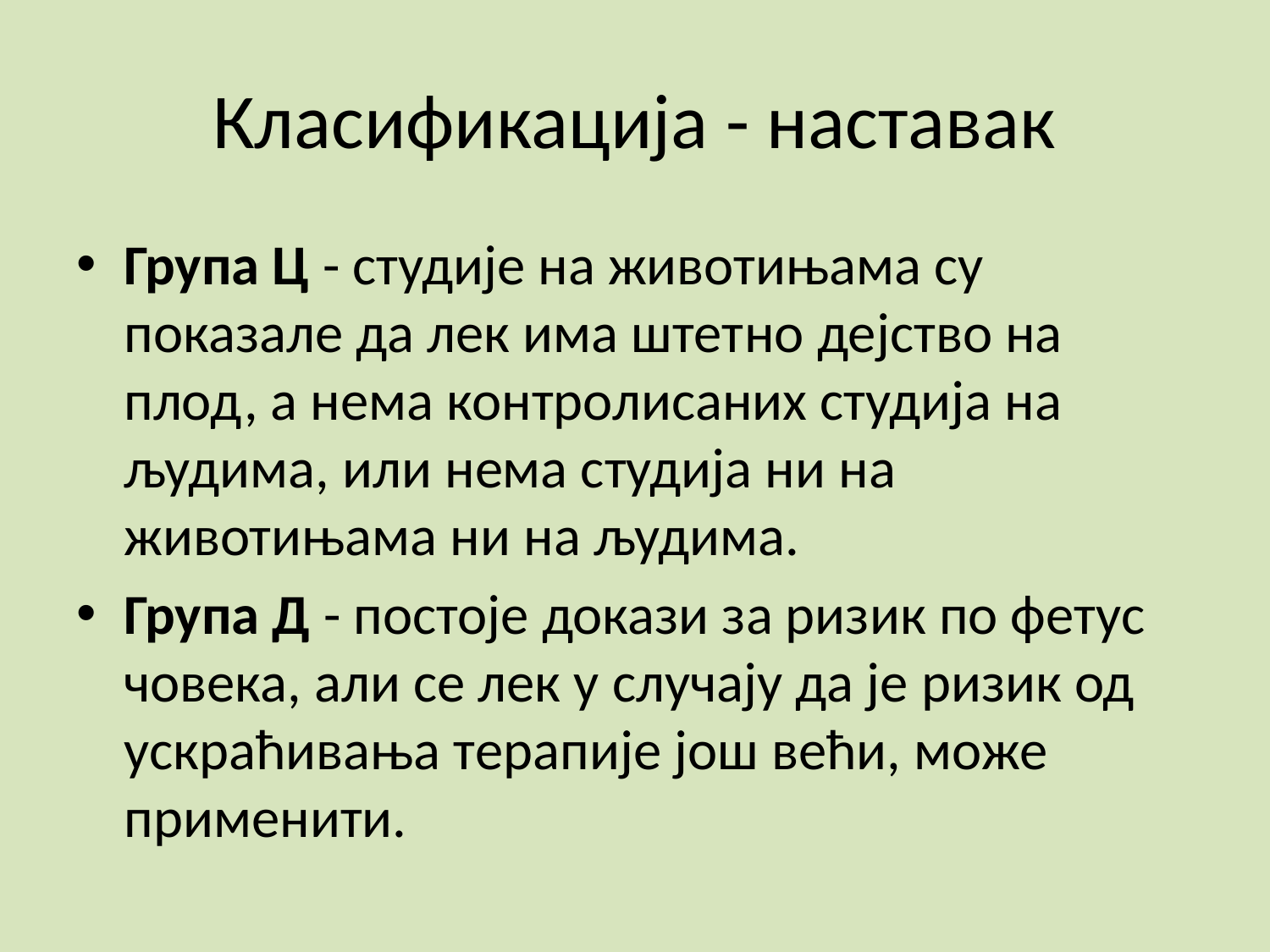

# Класификација - наставак
Група Ц - студије на животињама су показале да лек има штет­но дејство на плод, а нема контролисаних студија на људима, или нема студија ни на животињама ни на људима.
Група Д - постоје докази за ризик по фетус човека, али се лек у случају да је ризик од ускраћивања терапије још већи, може применити.